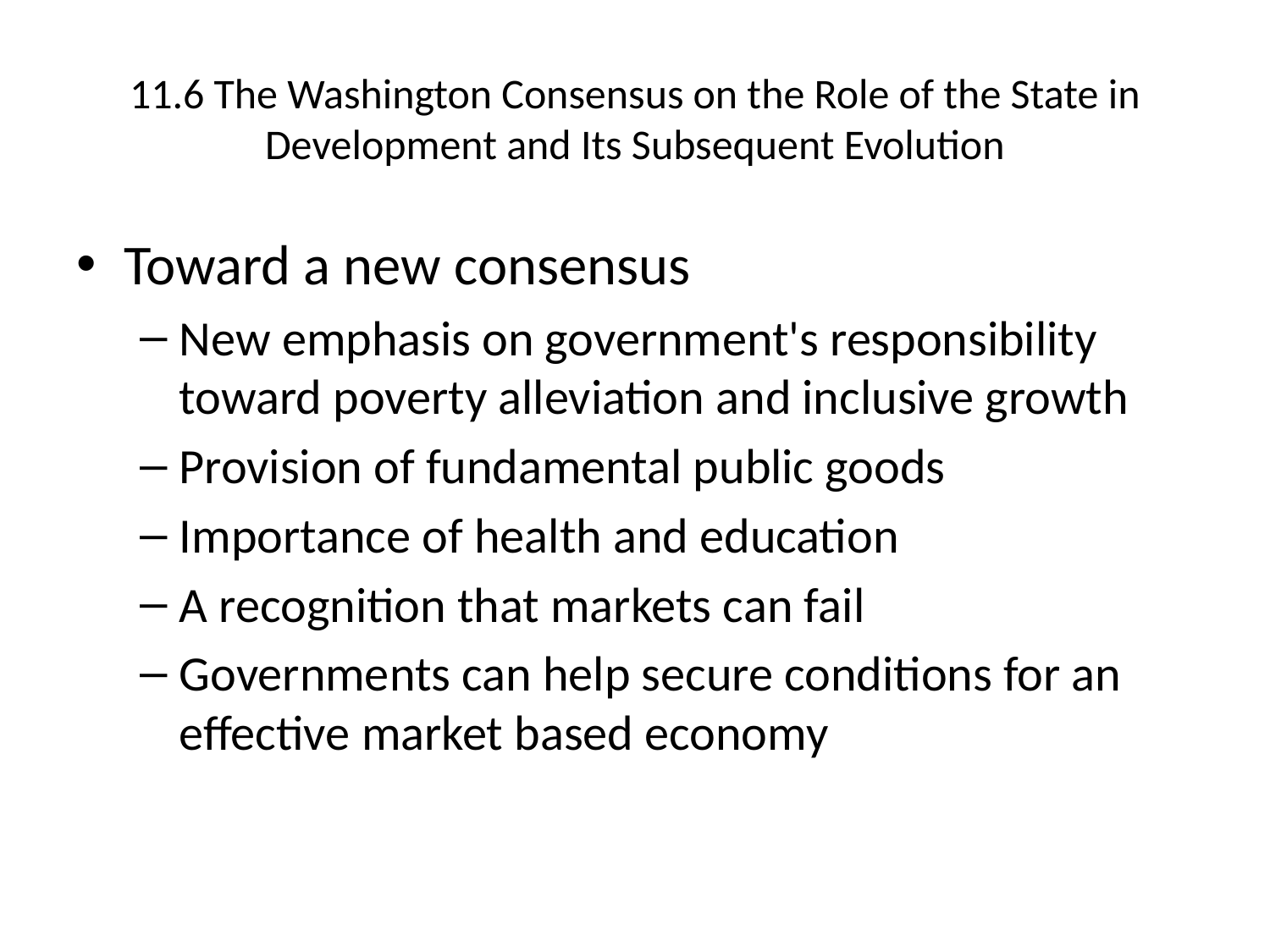

11.6 The Washington Consensus on the Role of the State in Development and Its Subsequent Evolution
Toward a new consensus
New emphasis on government's responsibility toward poverty alleviation and inclusive growth
Provision of fundamental public goods
Importance of health and education
A recognition that markets can fail
Governments can help secure conditions for an effective market based economy